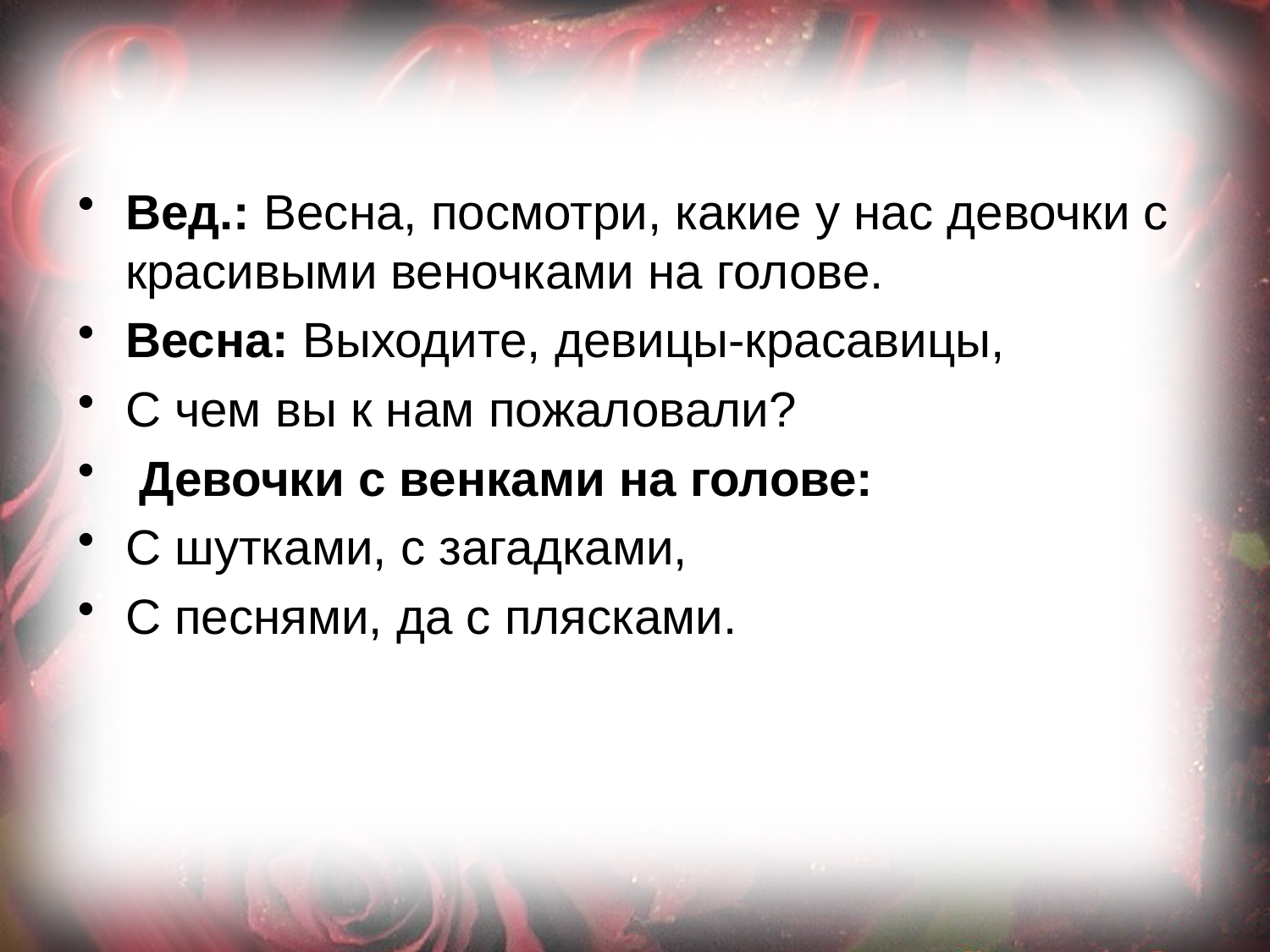

Вед.: Весна, посмотри, какие у нас девочки с красивыми веночками на голове.
Весна: Выходите, девицы-красавицы,
С чем вы к нам пожаловали?
 Девочки с венками на голове:
С шутками, с загадками,
С песнями, да с плясками.